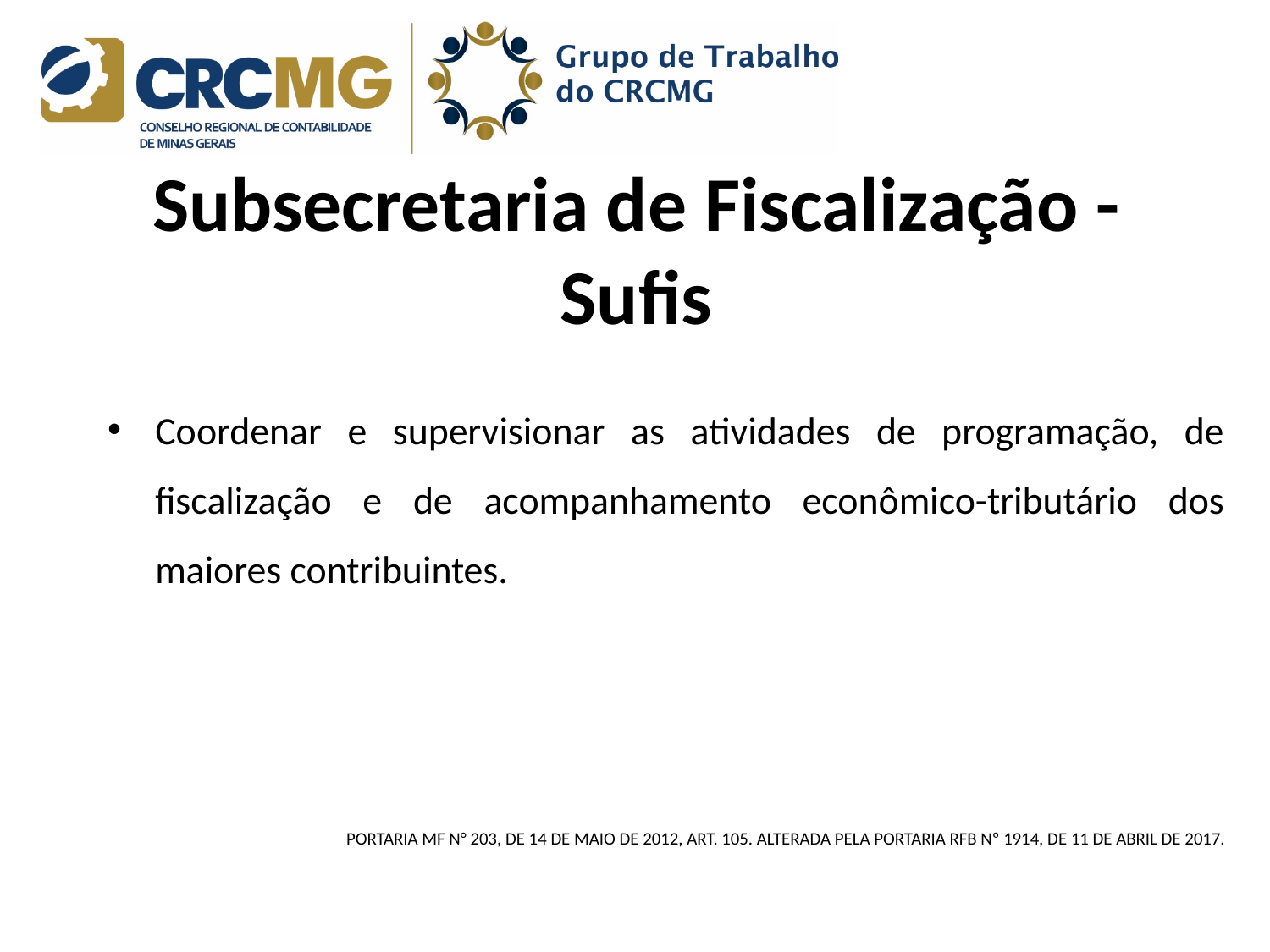

# Subsecretaria de Fiscalização - Sufis
Coordenar e supervisionar as atividades de programação, de fiscalização e de acompanhamento econômico-tributário dos maiores contribuintes.

Portaria MF n° 203, de 14 de Maio de 2012, Art. 105. Alterada pela Portaria RFB nº 1914, de 11 de abril de 2017.